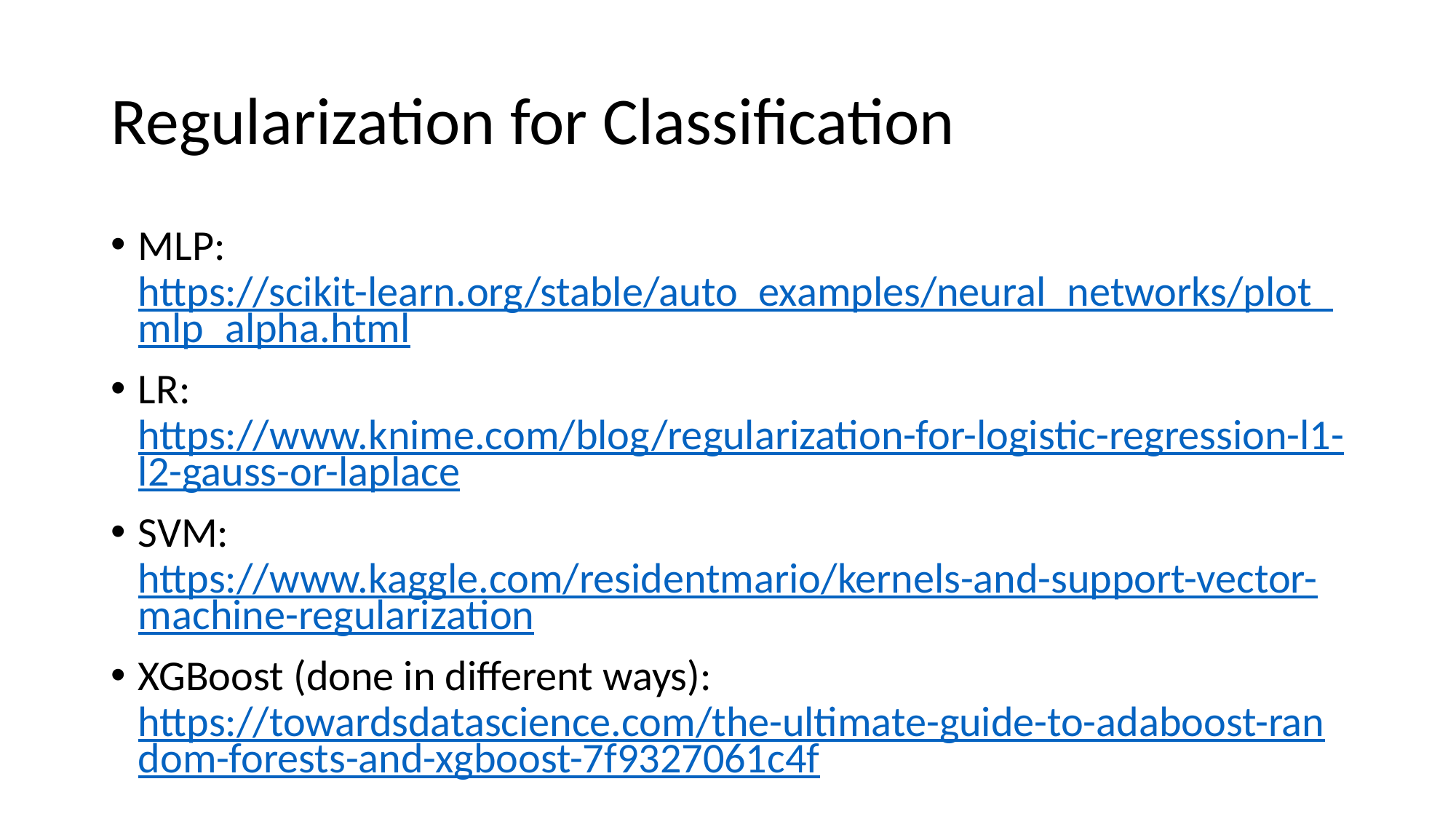

# Regularization for Classification
MLP: https://scikit-learn.org/stable/auto_examples/neural_networks/plot_mlp_alpha.html
LR: https://www.knime.com/blog/regularization-for-logistic-regression-l1-l2-gauss-or-laplace
SVM: https://www.kaggle.com/residentmario/kernels-and-support-vector-machine-regularization
XGBoost (done in different ways): https://towardsdatascience.com/the-ultimate-guide-to-adaboost-random-forests-and-xgboost-7f9327061c4f